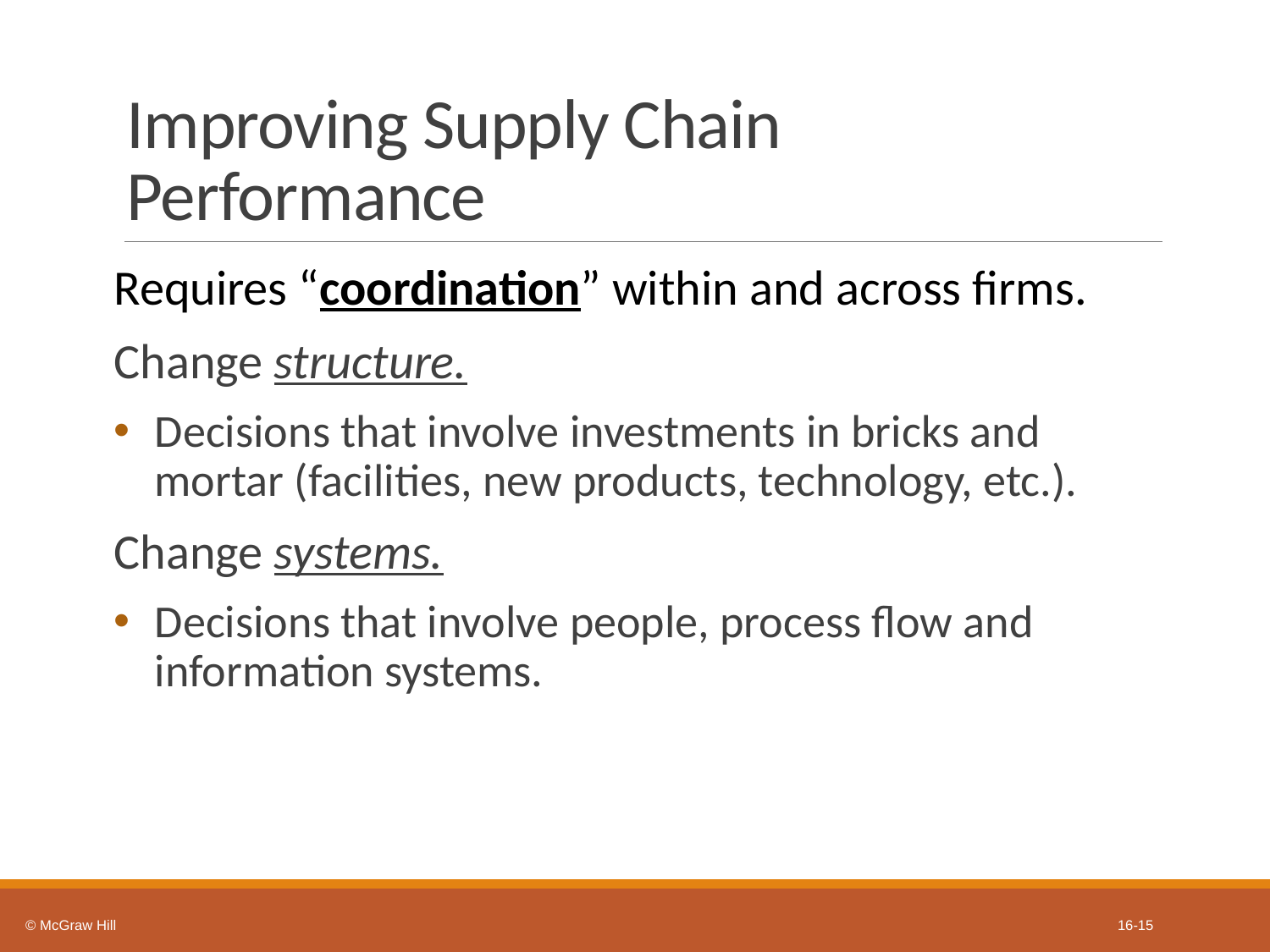

# Improving Supply Chain Performance
Requires “coordination” within and across firms.
Change structure.
Decisions that involve investments in bricks and mortar (facilities, new products, technology, etc.).
Change systems.
Decisions that involve people, process flow and information systems.